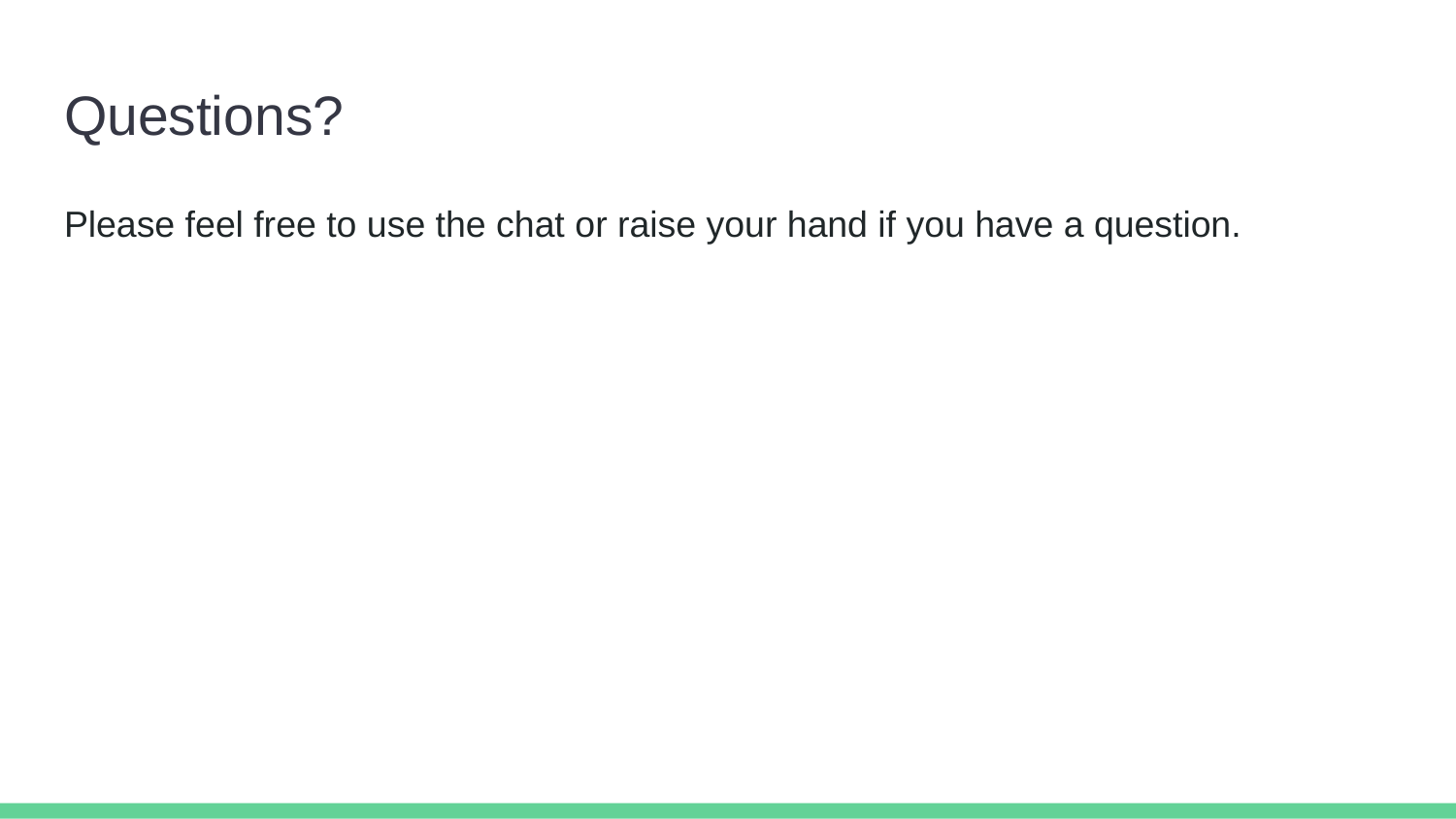

# Questions?
Please feel free to use the chat or raise your hand if you have a question.